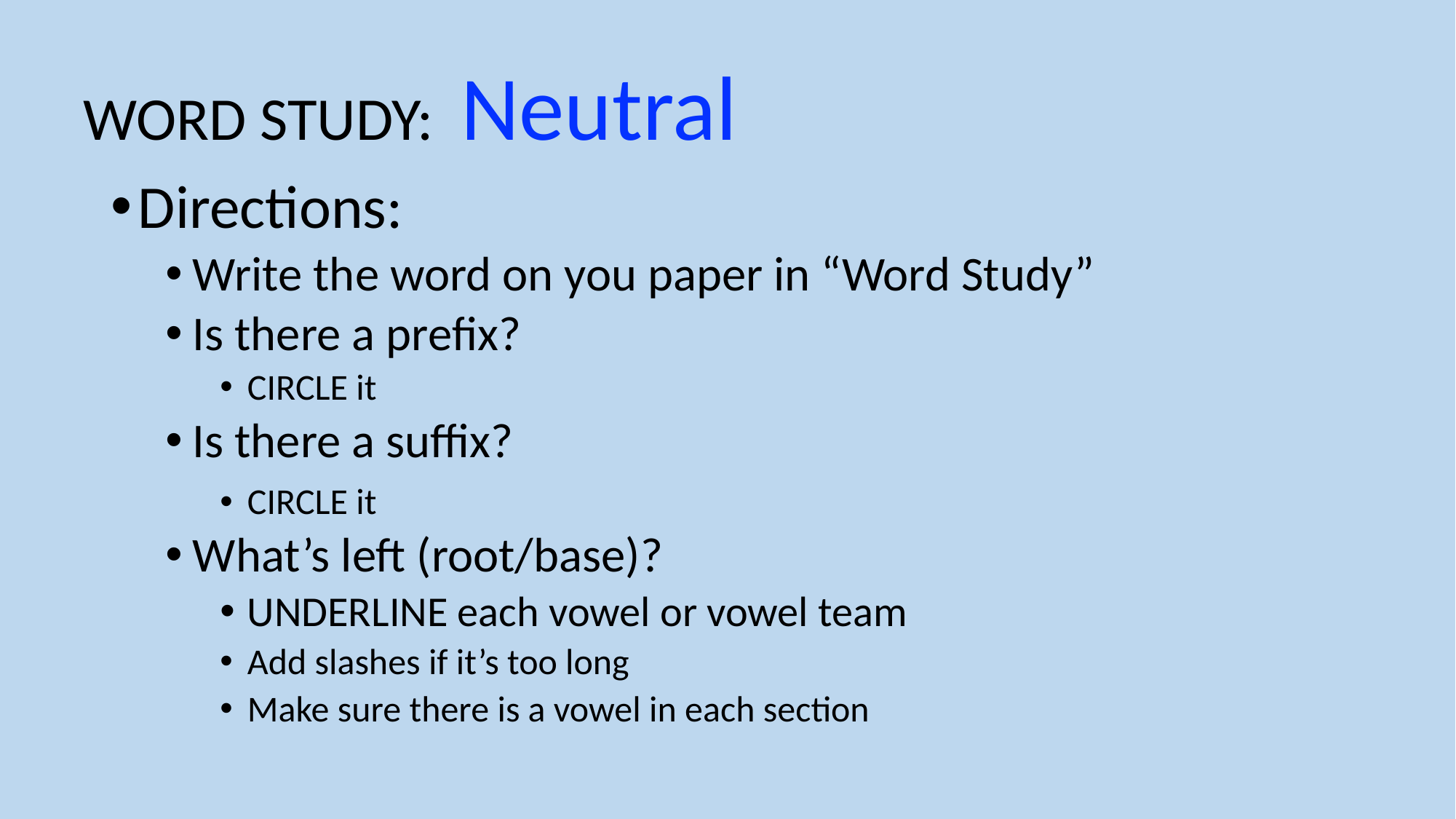

# WORD STUDY:  Neutral
Directions:
Write the word on you paper in “Word Study”
Is there a prefix?
CIRCLE it
Is there a suffix?
CIRCLE it
What’s left (root/base)?
UNDERLINE each vowel or vowel team
Add slashes if it’s too long
Make sure there is a vowel in each section